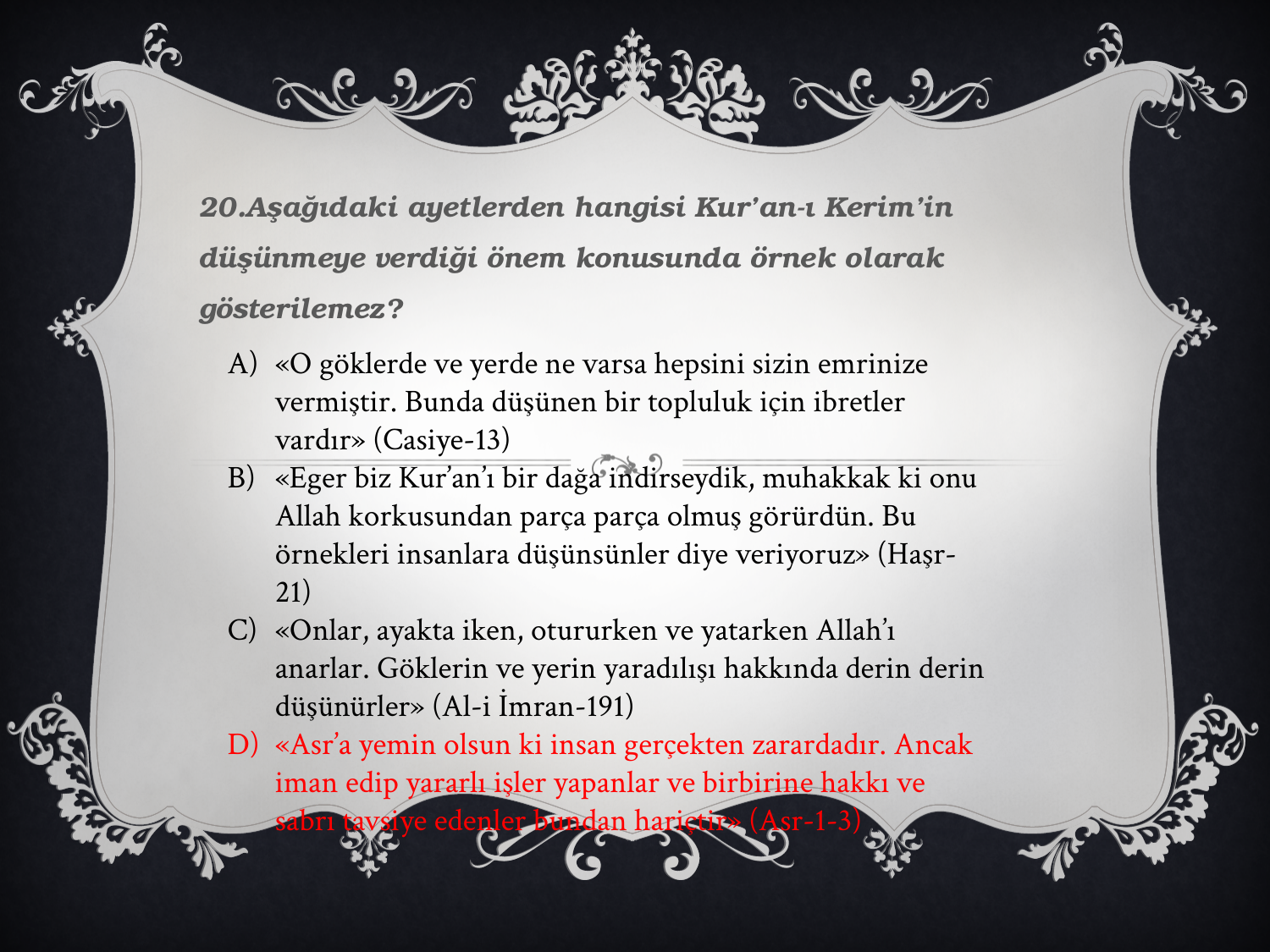

20.Aşağıdaki ayetlerden hangisi Kur’an-ı Kerim’in düşünmeye verdiği önem konusunda örnek olarak gösterilemez?

«O göklerde ve yerde ne varsa hepsini sizin emrinize vermiştir. Bunda düşünen bir topluluk için ibretler vardır» (Casiye-13)
«Eger biz Kur’an’ı bir dağa indirseydik, muhakkak ki onu Allah korkusundan parça parça olmuş görürdün. Bu örnekleri insanlara düşünsünler diye veriyoruz» (Haşr-21)
«Onlar, ayakta iken, otururken ve yatarken Allah’ı anarlar. Göklerin ve yerin yaradılışı hakkında derin derin düşünürler» (Al-i İmran-191)
«Asr’a yemin olsun ki insan gerçekten zarardadır. Ancak iman edip yararlı işler yapanlar ve birbirine hakkı ve sabrı tavsiye edenler bundan hariçtir» (Asr-1-3)